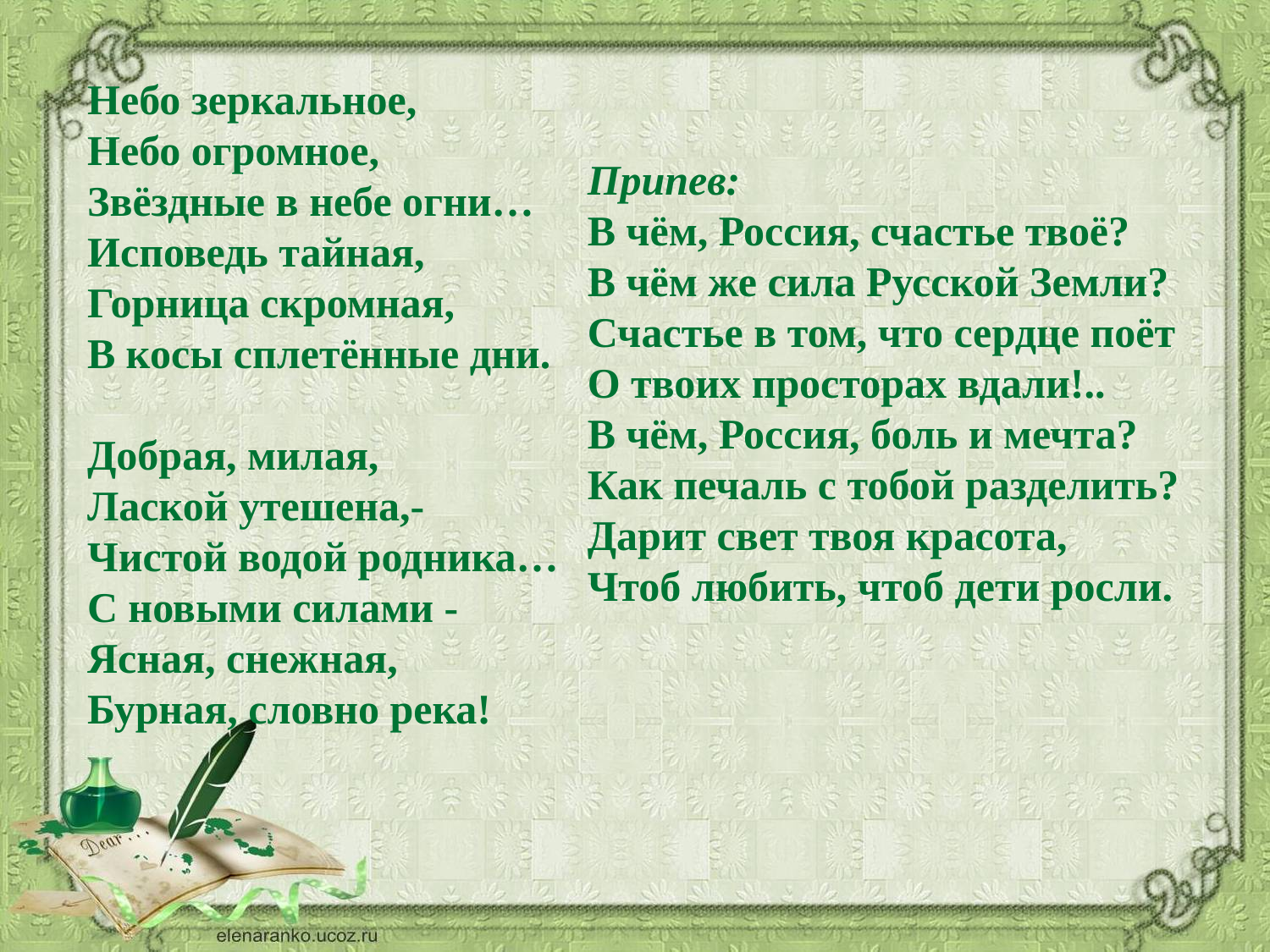

Небо зеркальное, 
Небо огромное, 
Звёздные в небе огни… 
Исповедь тайная, 
Горница скромная, 
В косы сплетённые дни. 
Добрая, милая, 
Лаской утешена,- 
Чистой водой родника… 
С новыми силами - 
Ясная, снежная, 
Бурная, словно река!
Припев: 
В чём, Россия, счастье твоё? 
В чём же сила Русской Земли? 
Счастье в том, что сердце поёт 
О твоих просторах вдали!.. 
В чём, Россия, боль и мечта? 
Как печаль с тобой разделить? 
Дарит свет твоя красота, 
Чтоб любить, чтоб дети росли.